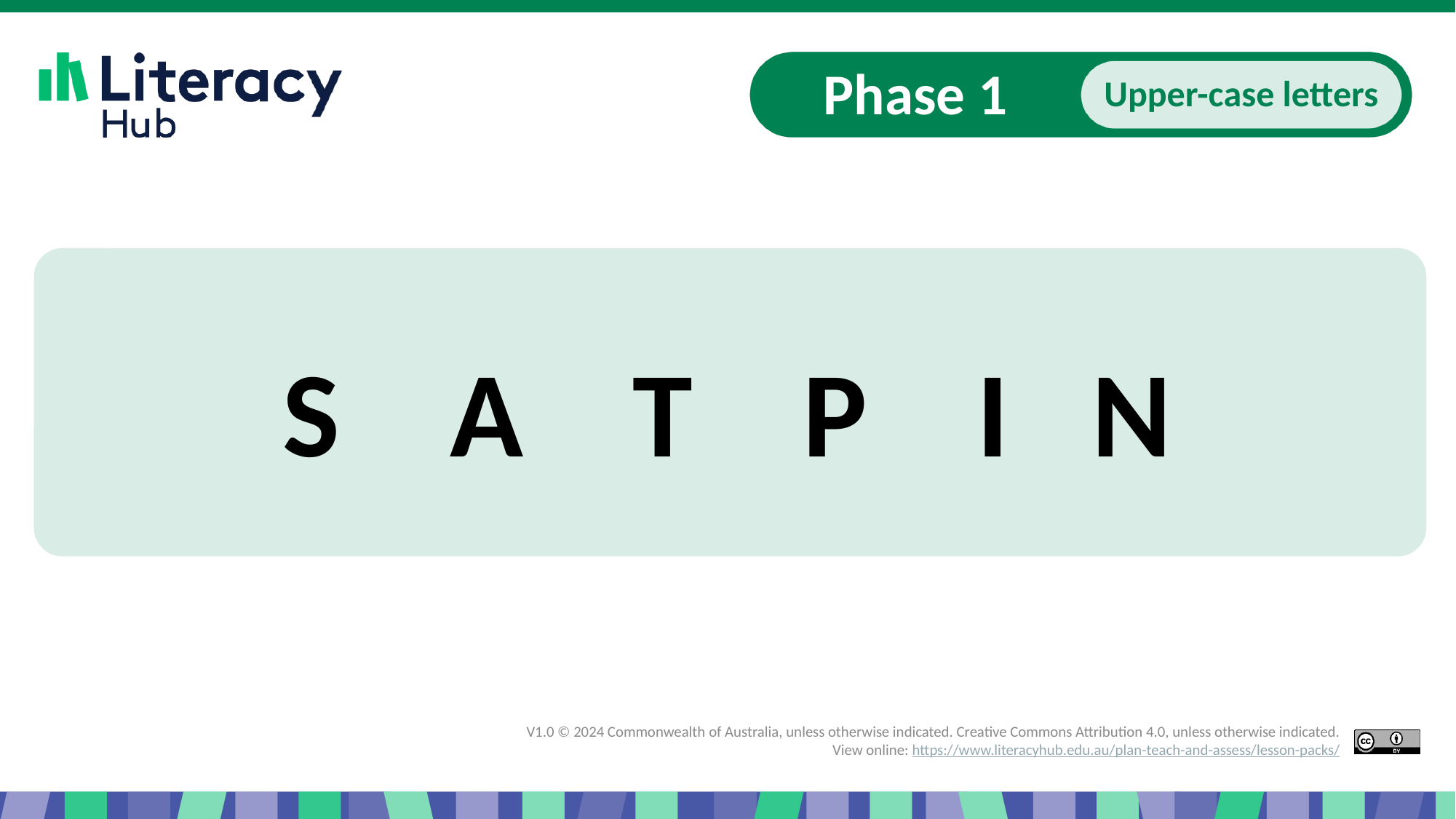

# Slide 1 Upper-case letters S     A     T     P     I     N
S    A    T    P    I   N